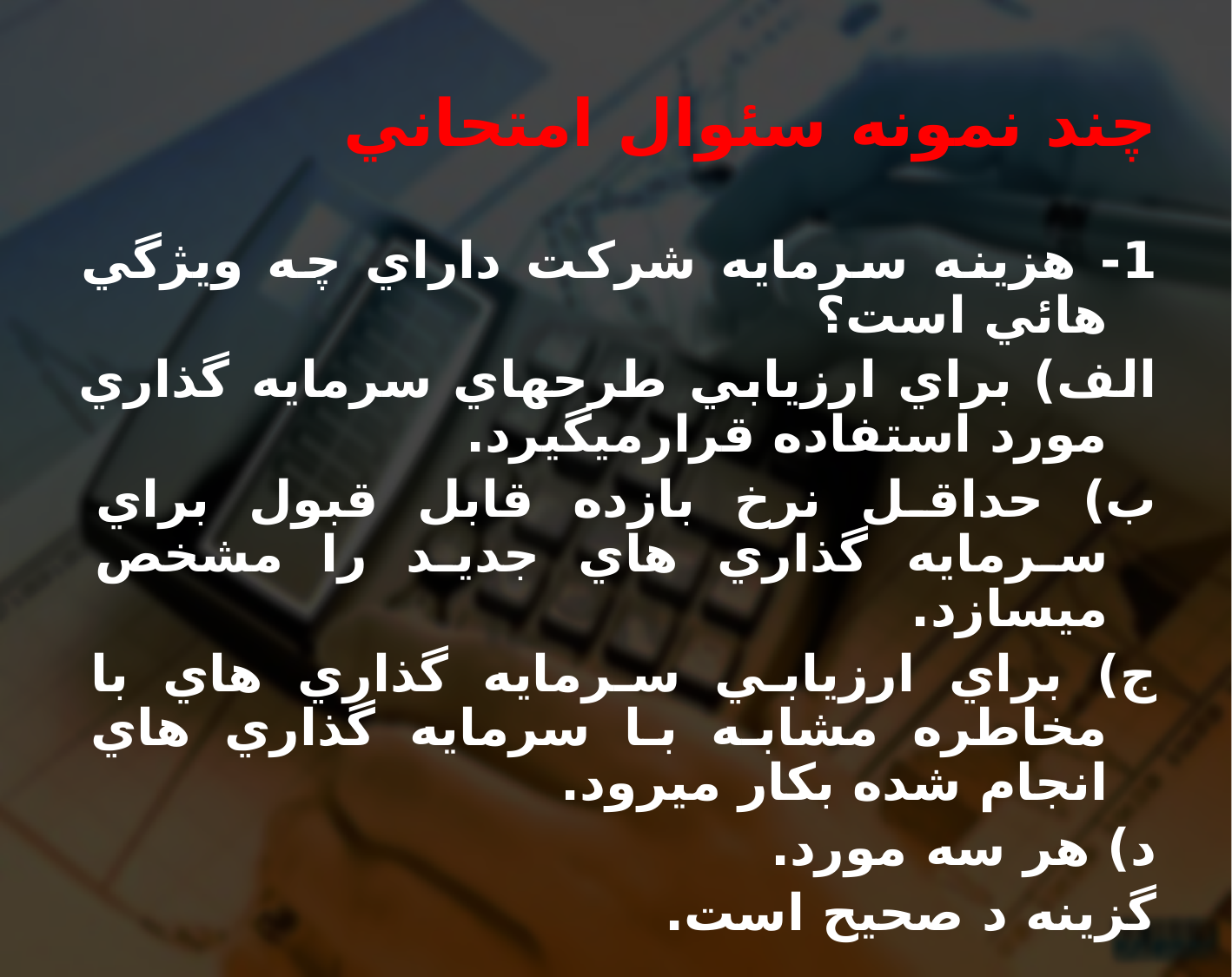

# چند نمونه سئوال امتحاني
1- هزينه سرمايه شركت داراي چه ويژگي هائي است؟
الف) براي ارزيابي طرحهاي سرمايه گذاري مورد استفاده قرارميگيرد.
ب) حداقل نرخ بازده قابل قبول براي سرمايه گذاري هاي جديد را مشخص ميسازد.
ج) براي ارزيابي سرمايه گذاري هاي با مخاطره مشابه با سرمايه گذاري هاي انجام شده بكار ميرود.
د) هر سه مورد.
گزينه د صحيح است.